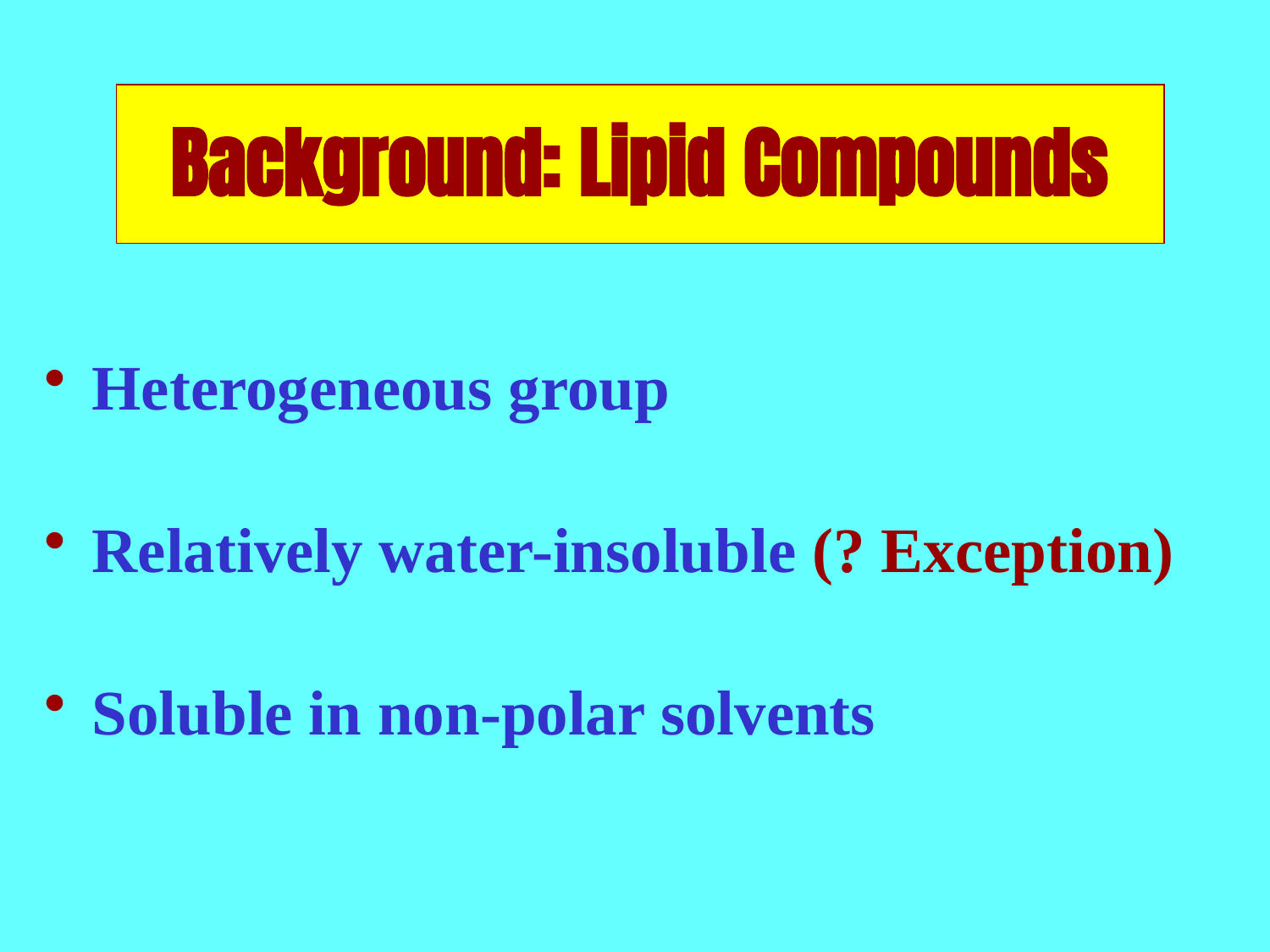

# Background: Lipid Compounds

Heterogeneous group

Relatively water-insoluble (? Exception)

Soluble in non-polar solvents